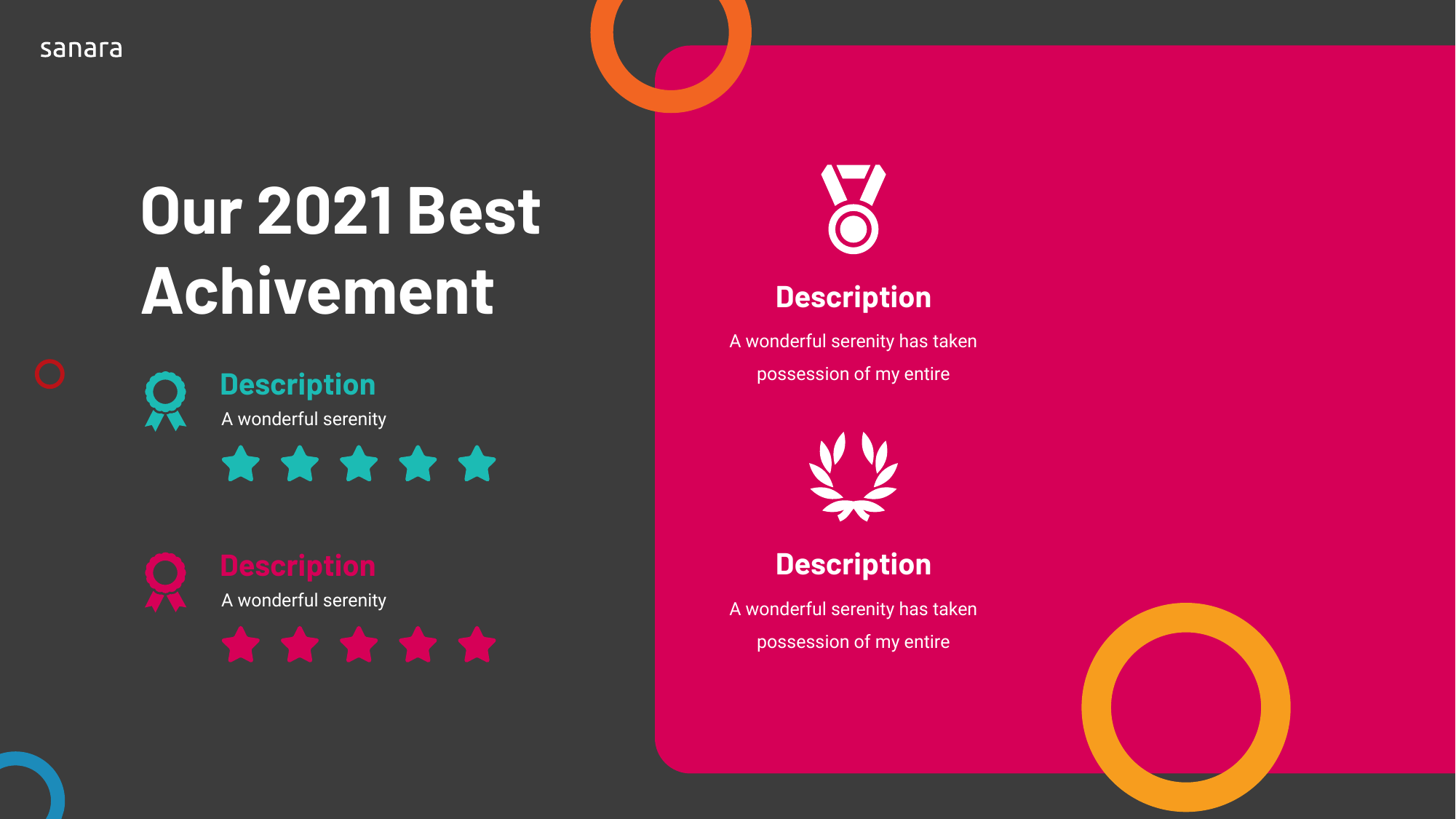

# Our 2021 Best Achivement

Description
A wonderful serenity has taken possession of my entire

Description

A wonderful serenity

Description
Description

A wonderful serenity has taken possession of my entire
A wonderful serenity